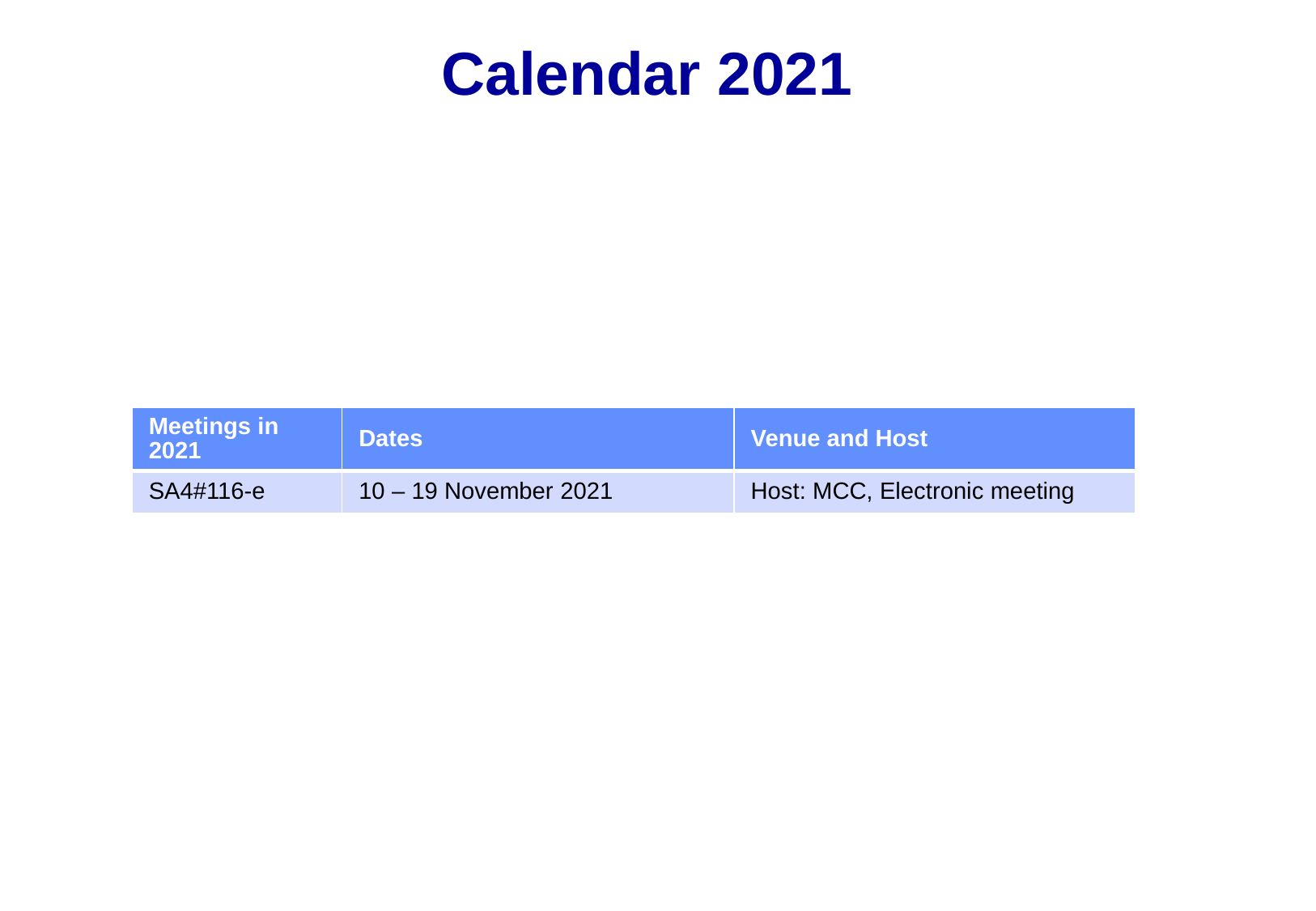

# Calendar 2021
| Meetings in 2021 | Dates | Venue and Host |
| --- | --- | --- |
| SA4#116-e | 10 – 19 November 2021 | Host: MCC, Electronic meeting |